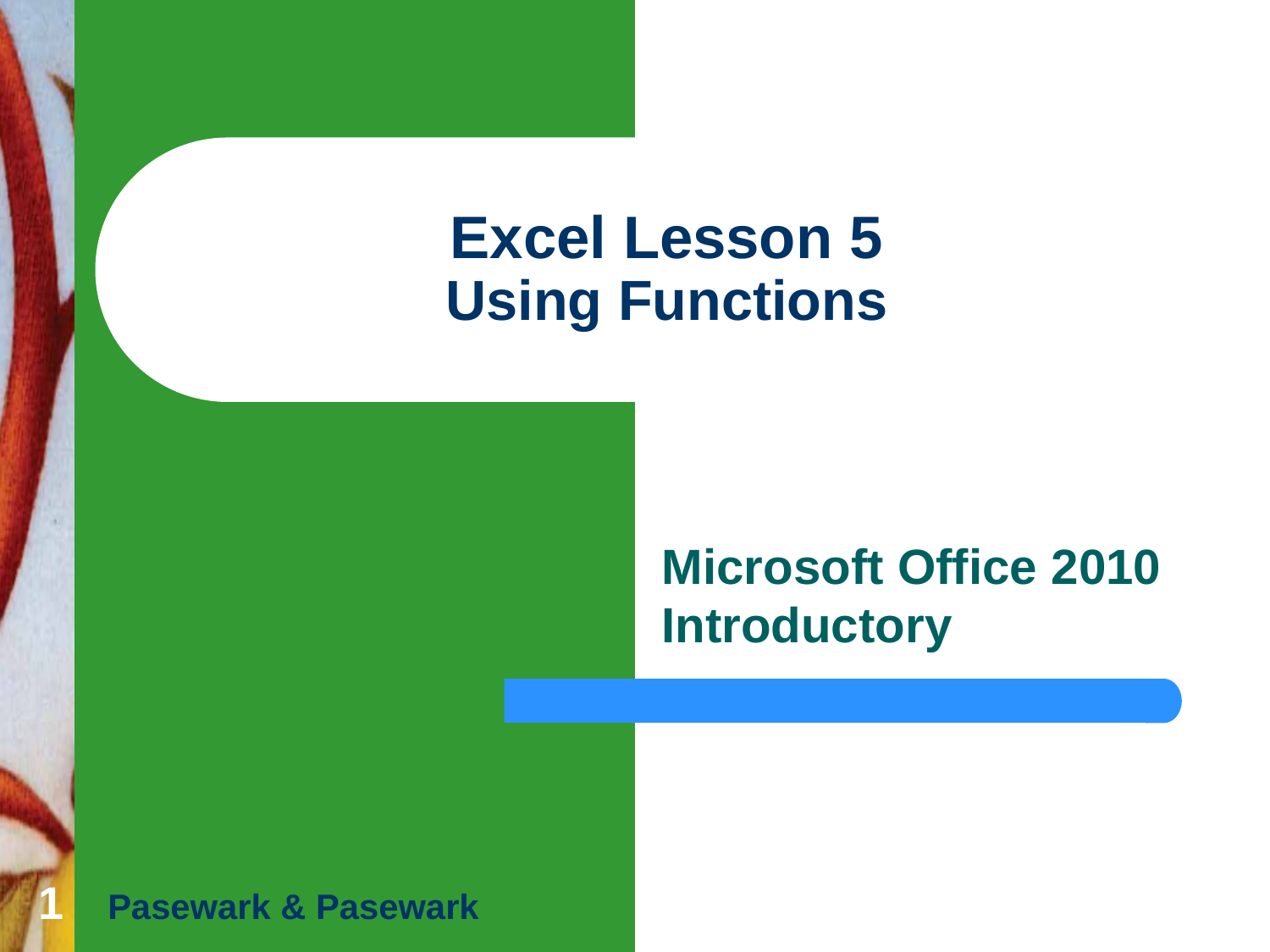

# Excel Lesson 5 Using Functions
Microsoft Office 2010 Introductory
1

Pasewark & Pasewark